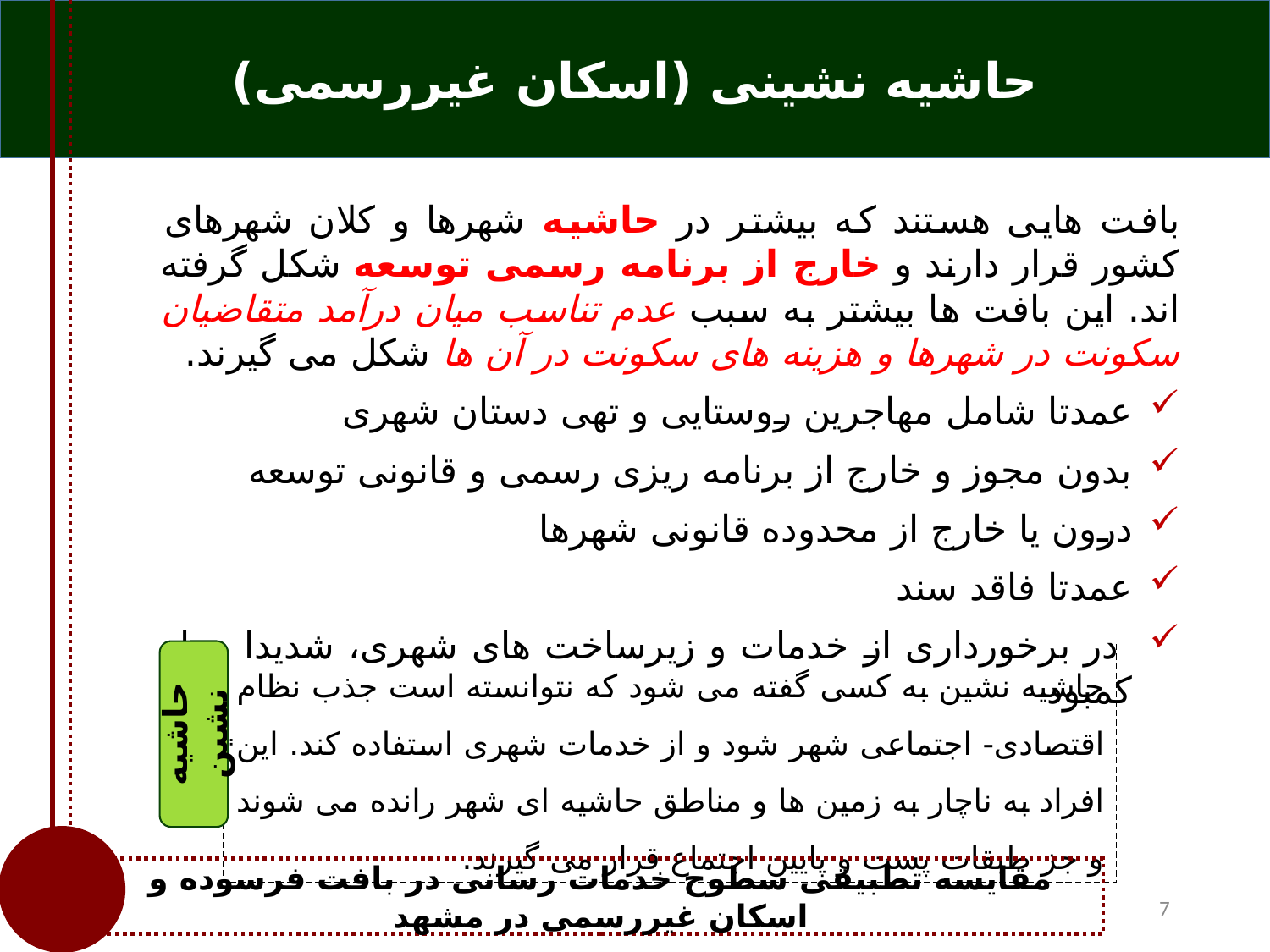

حاشیه نشینی (اسکان غیررسمی)
بافت هایی هستند که بیشتر در حاشیه شهرها و کلان شهرهای کشور قرار دارند و خارج از برنامه رسمی توسعه شکل گرفته اند. این بافت ها بیشتر به سبب عدم تناسب میان درآمد متقاضیان سکونت در شهرها و هزینه های سکونت در آن ها شکل می گیرند.
عمدتا شامل مهاجرین روستایی و تهی دستان شهری
بدون مجوز و خارج از برنامه ریزی رسمی و قانونی توسعه
درون یا خارج از محدوده قانونی شهرها
عمدتا فاقد سند
 در برخورداری از خدمات و زیرساخت های شهری، شدیدا دچار کمبود
حاشیه نشین به کسی گفته می شود که نتوانسته است جذب نظام اقتصادی- اجتماعی شهر شود و از خدمات شهری استفاده کند. این افراد به ناچار به زمین ها و مناطق حاشیه ای شهر رانده می شوند و جز طبقات پست و پایین اجتماع قرار می گیرند.
حاشیه نشین

مقایسه تطبیقی سطوح خدمات رسانی در بافت فرسوده و اسکان غیررسمی در مشهد
7